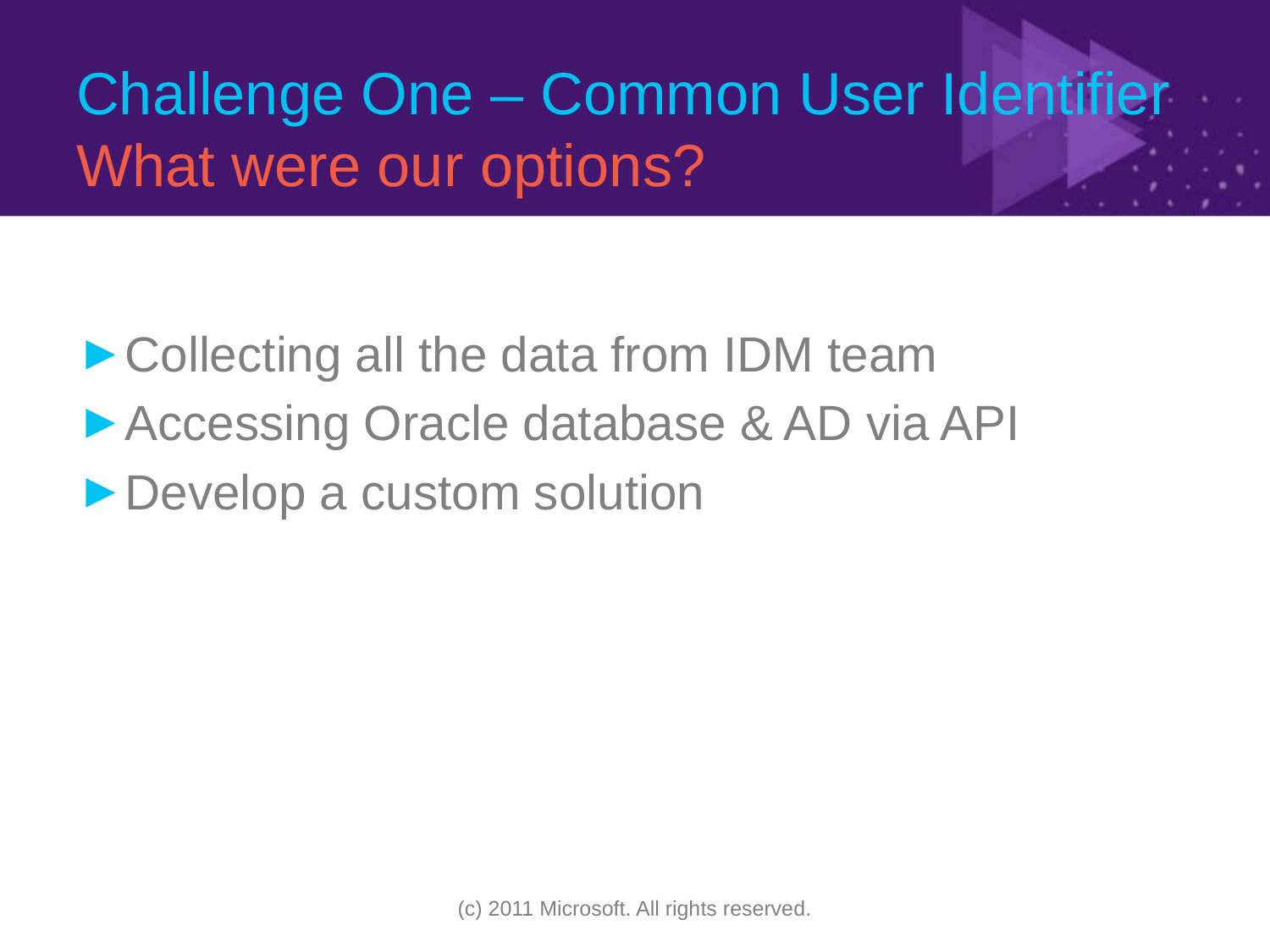

# Challenge One – Common User Identifier What were our options?
Collecting all the data from IDM team
Accessing Oracle database & AD via API
Develop a custom solution
(c) 2011 Microsoft. All rights reserved.